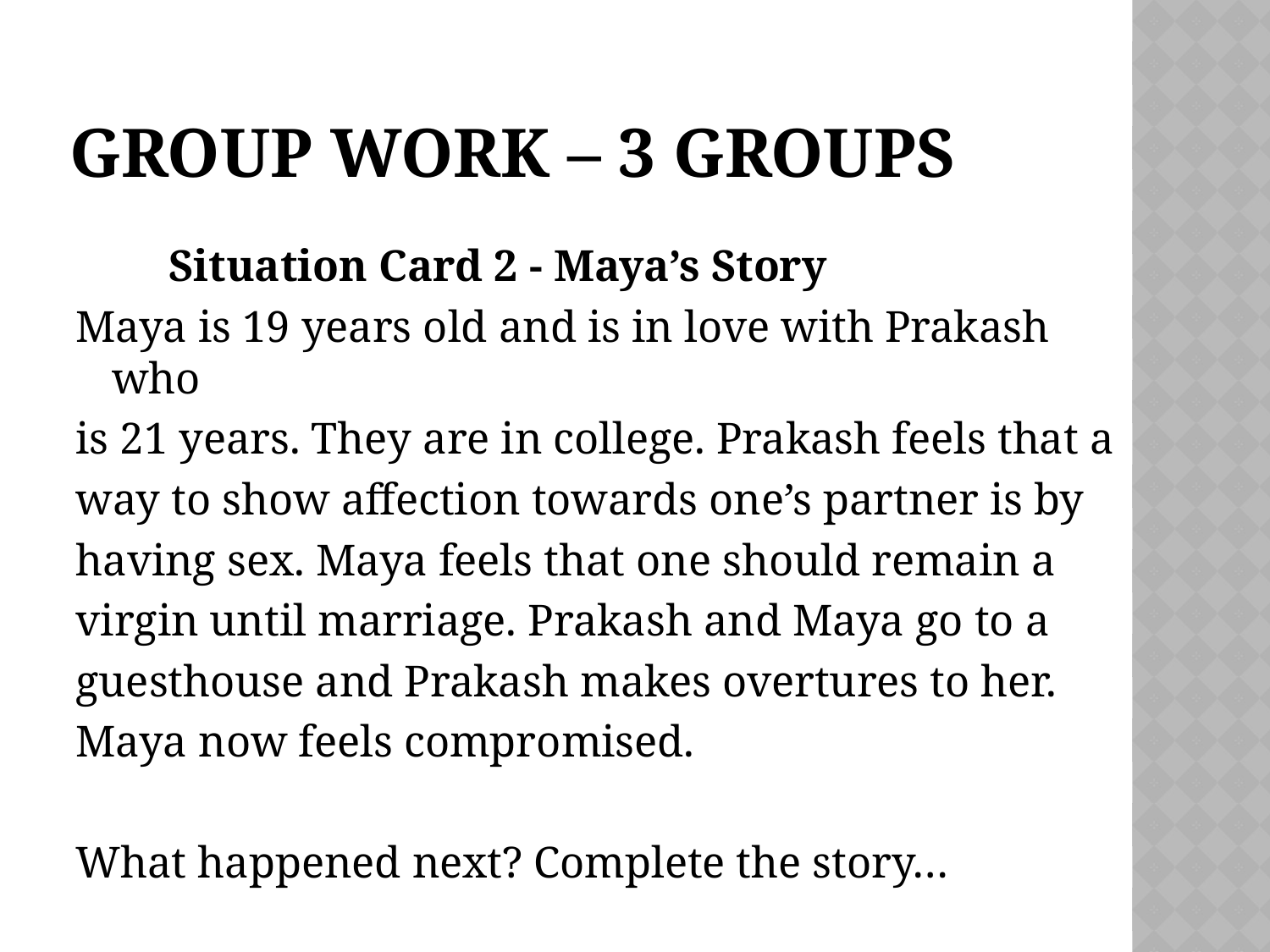

# Group Work – 3 groups
		      Situation Card 2 - Maya’s Story
Maya is 19 years old and is in love with Prakash who
is 21 years. They are in college. Prakash feels that a
way to show affection towards one’s partner is by
having sex. Maya feels that one should remain a
virgin until marriage. Prakash and Maya go to a
guesthouse and Prakash makes overtures to her.
Maya now feels compromised.

What happened next? Complete the story…